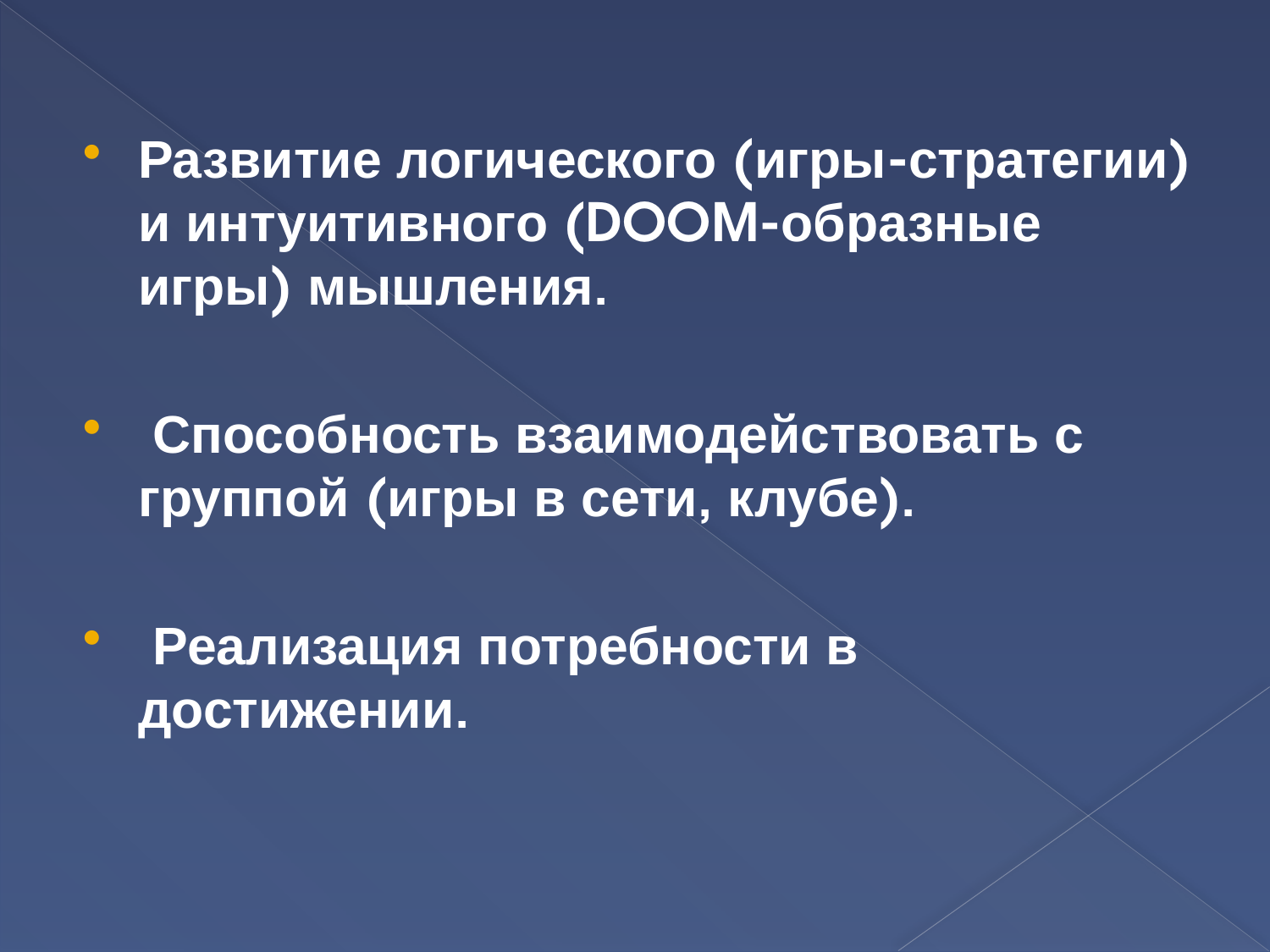

#
Развитие логического (игры-стратегии) и интуитивного (DOOM-образные игры) мышления.

 Способность взаимодействовать с группой (игры в сети, клубе).

 Реализация потребности в достижении.